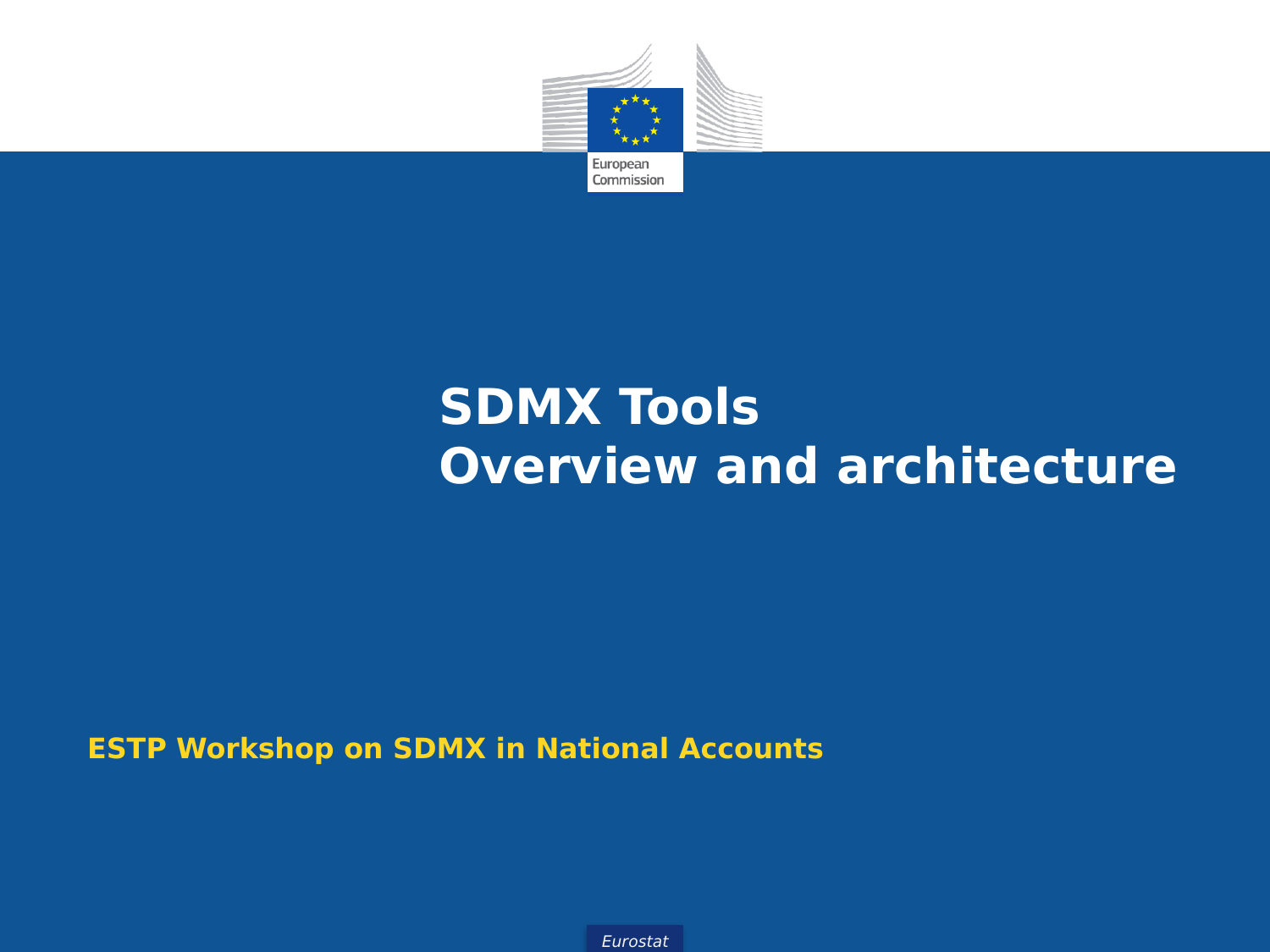

# SDMX Tools Overview and architecture
ESTP Workshop on SDMX in National Accounts